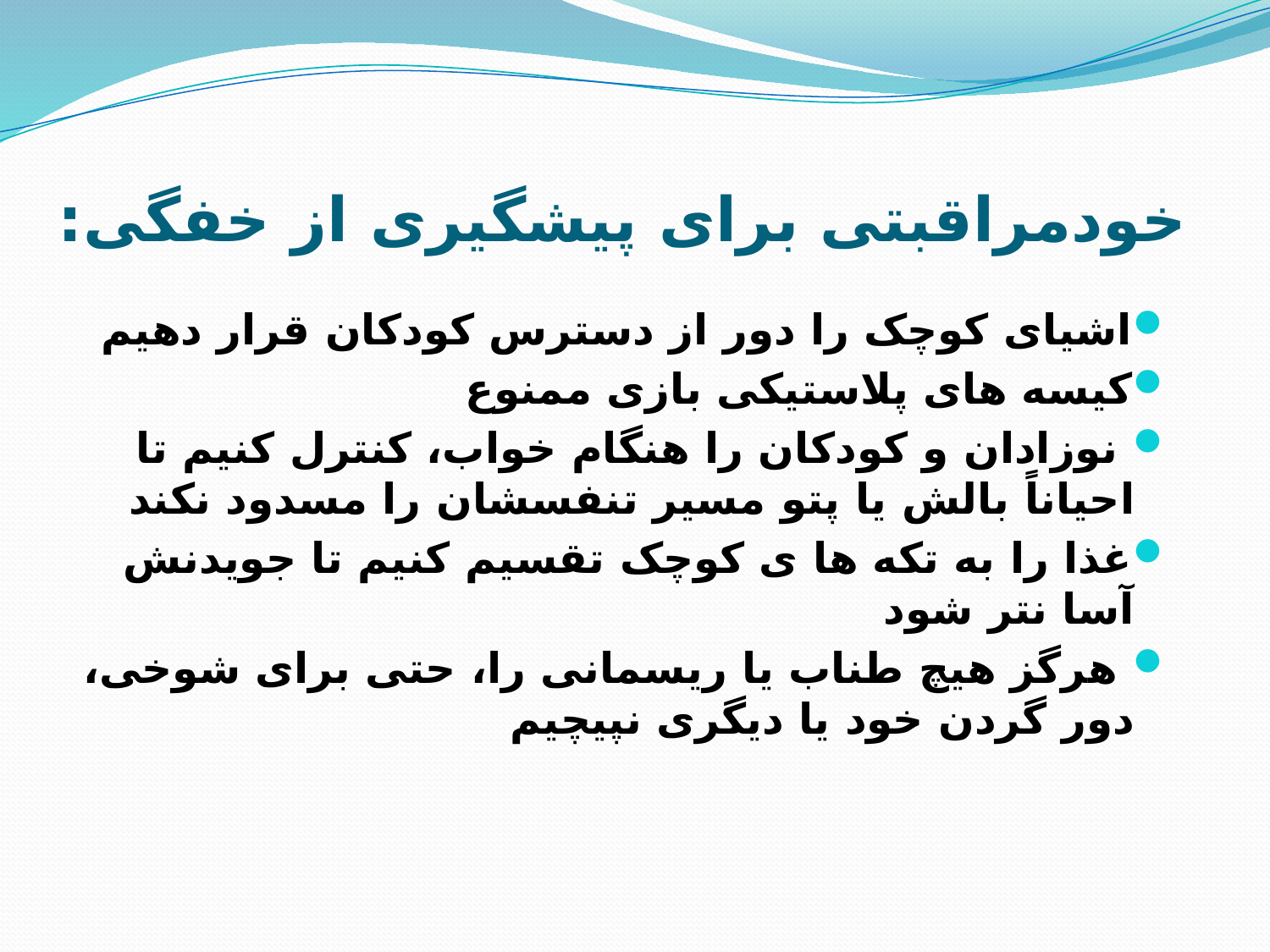

# خودمراقبتی برای پیشگیری از خفگی:
اشیای کوچک را دور از دسترس کودکان قرار دهیم
کیسه های پلاستیکی بازی ممنوع
 نوزادان و کودکان را هنگام خواب، کنترل کنیم تا احیاناً بالش یا پتو مسیر تنفسشان را مسدود نکند
غذا را به تکه ها ی کوچک تقسیم کنیم تا جویدنش آسا نتر شود
 هرگز هیچ طناب یا ریسمانی را، حتی برای شوخی، دور گردن خود یا دیگری نپیچیم